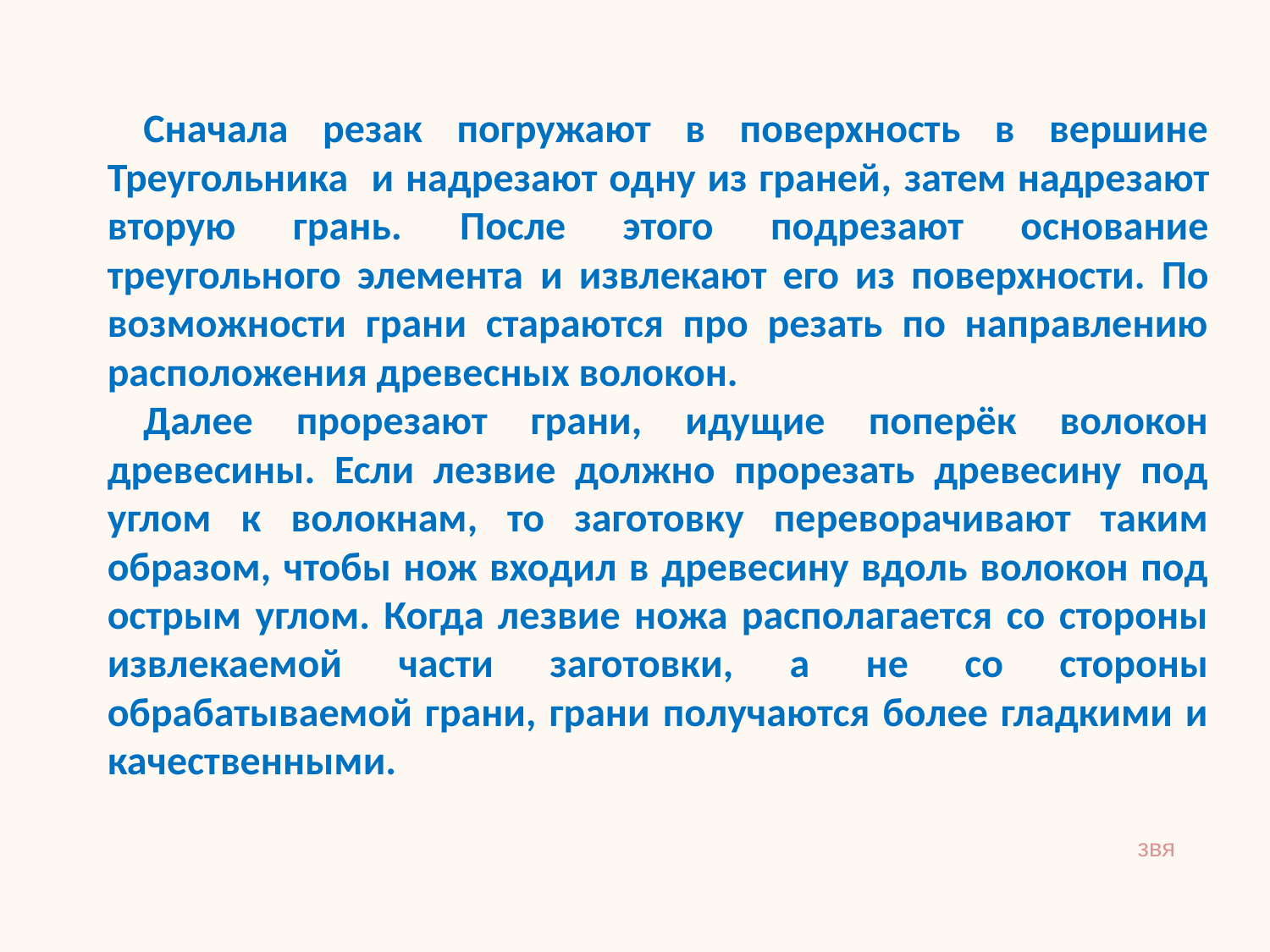

Сначала резак погружают в поверхность в вершине Треугольника  и надрезают одну из граней, затем надрезают вторую грань. После этого подрезают основание треугольного элемента и извлекают его из поверхности. По возможности грани стараются про резать по направлению расположения древесных волокон.
Далее прорезают грани, идущие поперёк волокон древесины. Если лезвие должно прорезать древесину под углом к волокнам, то заготовку переворачивают таким образом, чтобы нож входил в древесину вдоль волокон под острым углом. Когда лезвие ножа располагается со стороны извлекаемой части заготовки, а не со стороны обрабатываемой грани, грани получаются более гладкими и качественными.
звя